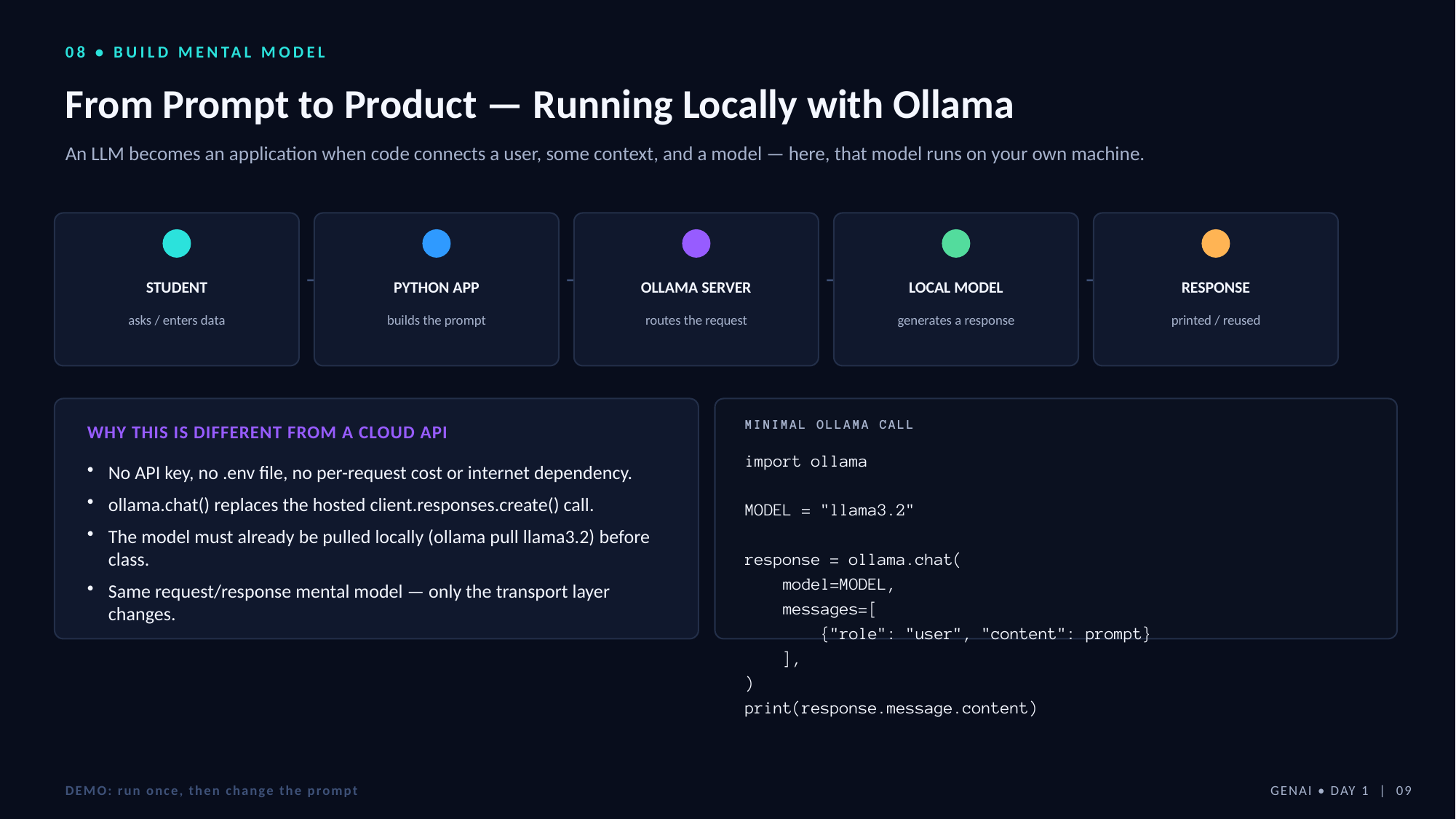

08 • BUILD MENTAL MODEL
From Prompt to Product — Running Locally with Ollama
An LLM becomes an application when code connects a user, some context, and a model — here, that model runs on your own machine.

→
→
→
→
STUDENT
PYTHON APP
OLLAMA SERVER
LOCAL MODEL
RESPONSE
asks / enters data
builds the prompt
routes the request
generates a response
printed / reused

MINIMAL OLLAMA CALL
WHY THIS IS DIFFERENT FROM A CLOUD API
import ollama

MODEL = "llama3.2"

response = ollama.chat(
    model=MODEL,
    messages=[
        {"role": "user", "content": prompt}
    ],
)
print(response.message.content)
No API key, no .env file, no per-request cost or internet dependency.
ollama.chat() replaces the hosted client.responses.create() call.
The model must already be pulled locally (ollama pull llama3.2) before class.
Same request/response mental model — only the transport layer changes.
DEMO: run once, then change the prompt
GENAI • DAY 1  |  09